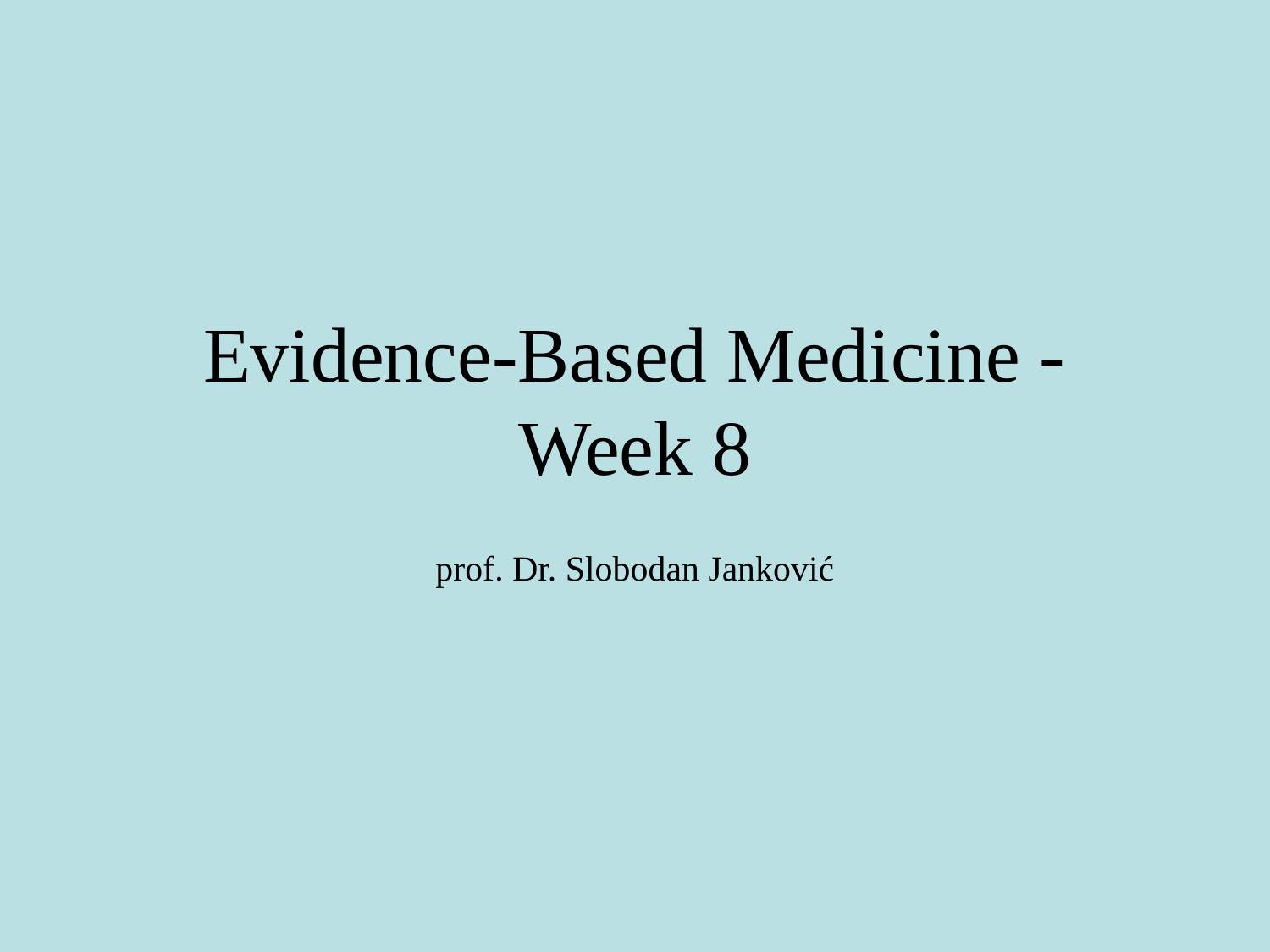

# Evidence-Based Medicine - Week 8
prof. Dr. Slobodan Janković